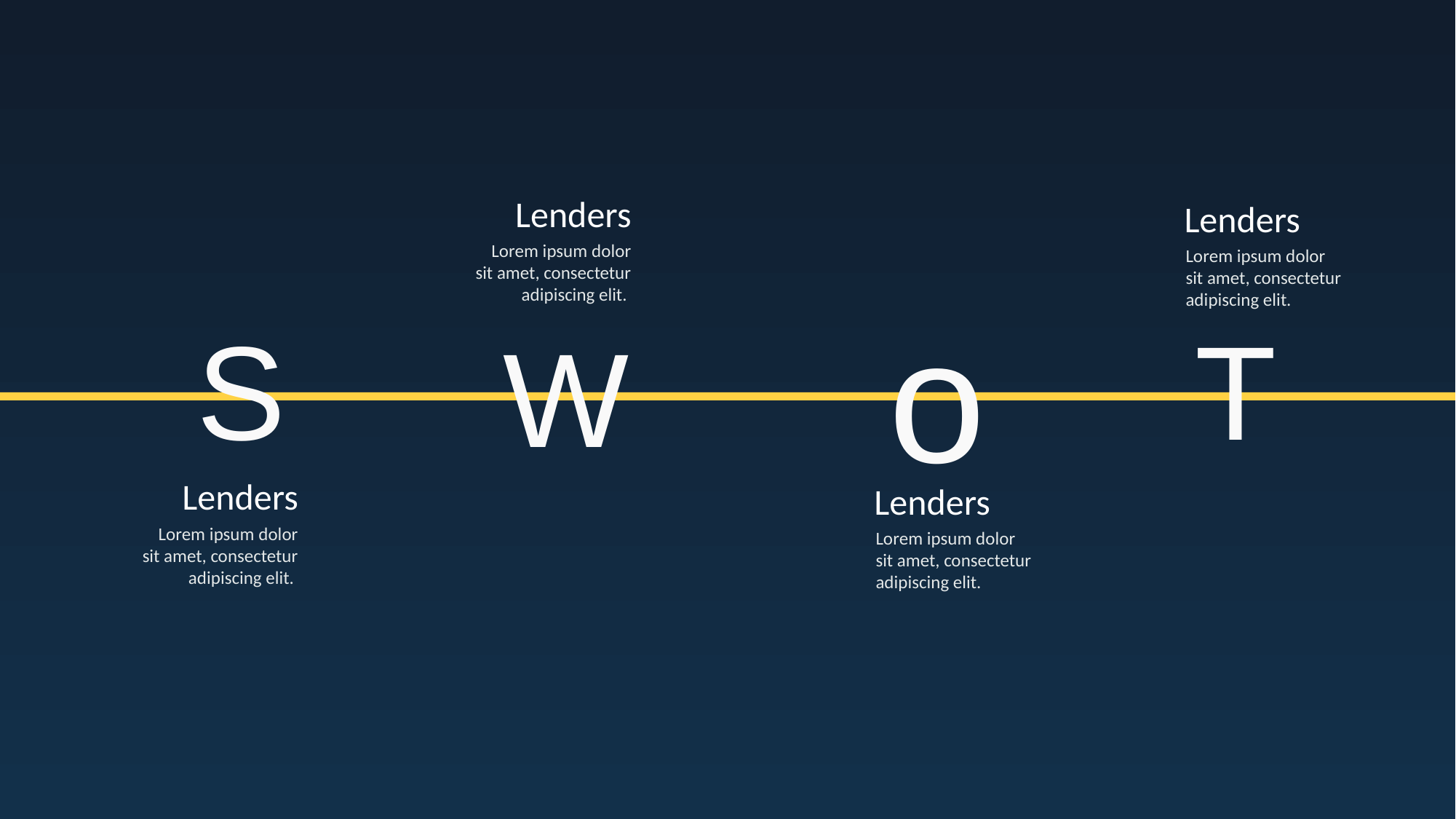

Lenders
Lorem ipsum dolor sit amet, consectetur adipiscing elit.
Lenders
Lorem ipsum dolor sit amet, consectetur adipiscing elit.
o
S
T
W

Lenders
Lorem ipsum dolor sit amet, consectetur adipiscing elit.
Lenders
Lorem ipsum dolor sit amet, consectetur adipiscing elit.